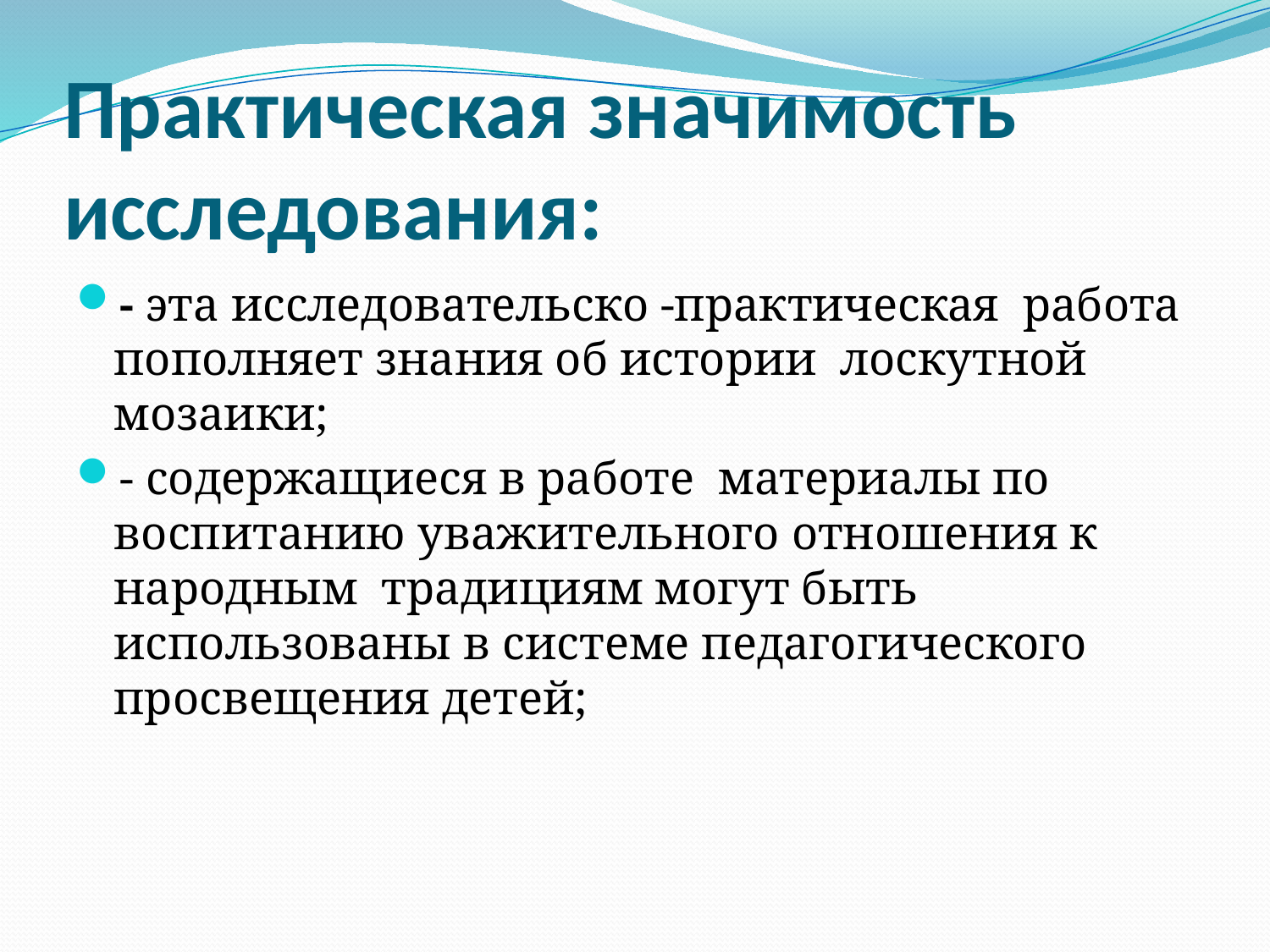

# Практическая значимость исследования:
- эта исследовательско -практическая  работа пополняет знания об истории  лоскутной мозаики;
- содержащиеся в работе  материалы по воспитанию уважительного отношения к народным  традициям могут быть использованы в системе педагогического просвещения детей;